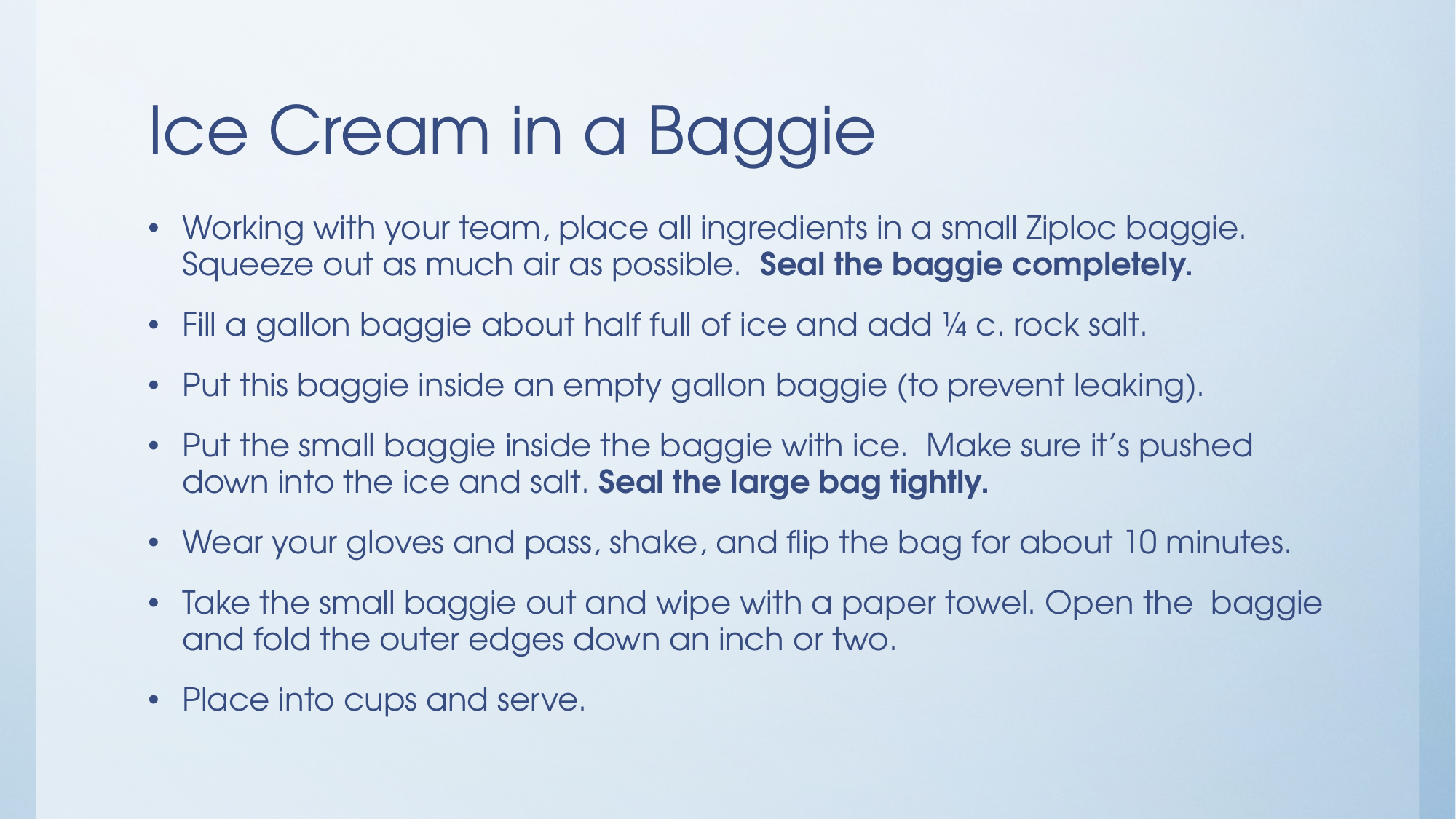

# Ice Cream in a Baggie
Working with your team, place all ingredients in a small Ziploc baggie.  Squeeze out as much air as possible.  Seal the baggie completely.
Fill a gallon baggie about half full of ice and add ¼ c. rock salt.
Put this baggie inside an empty gallon baggie (to prevent leaking).
Put the small baggie inside the baggie with ice.  Make sure it’s pushed down into the ice and salt. Seal the large bag tightly.
Wear your gloves and pass, shake, and flip the bag for about 10 minutes.
Take the small baggie out and wipe with a paper towel. Open the  baggie and fold the outer edges down an inch or two.
Place into cups and serve.